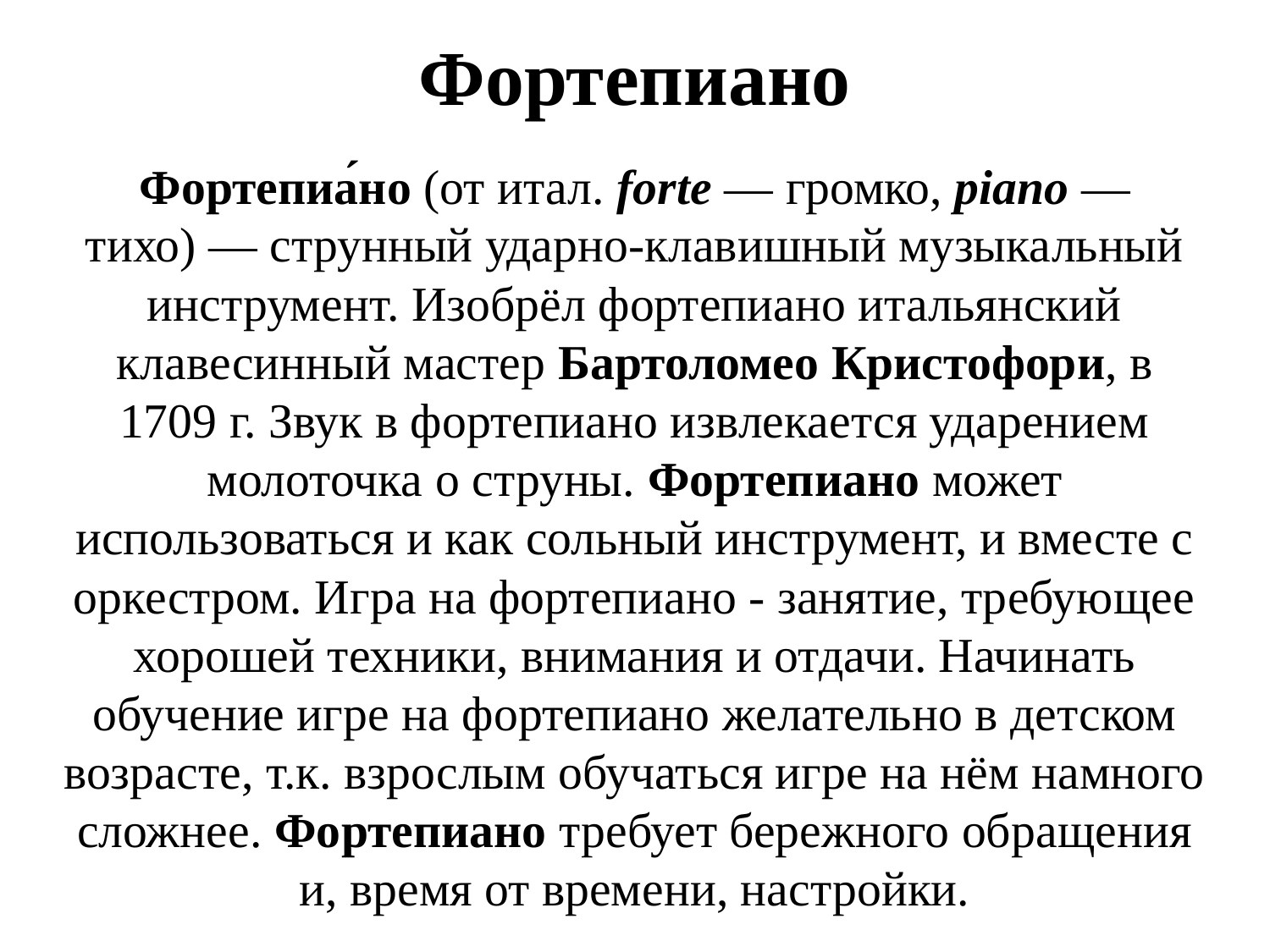

# Фортепиано
Фортепиа́но (от итал. forte — громко, piano — тихо) — струнный ударно-клавишный музыкальный инструмент. Изобрёл фортепиано итальянский клавесинный мастер Бартоломео Кристофори, в 1709 г. Звук в фортепиано извлекается ударением молоточка о струны. Фортепиано может использоваться и как сольный инструмент, и вместе с оркестром. Игра на фортепиано - занятие, требующее хорошей техники, внимания и отдачи. Начинать обучение игре на фортепиано желательно в детском возрасте, т.к. взрослым обучаться игре на нём намного сложнее. Фортепиано требует бережного обращения и, время от времени, настройки.